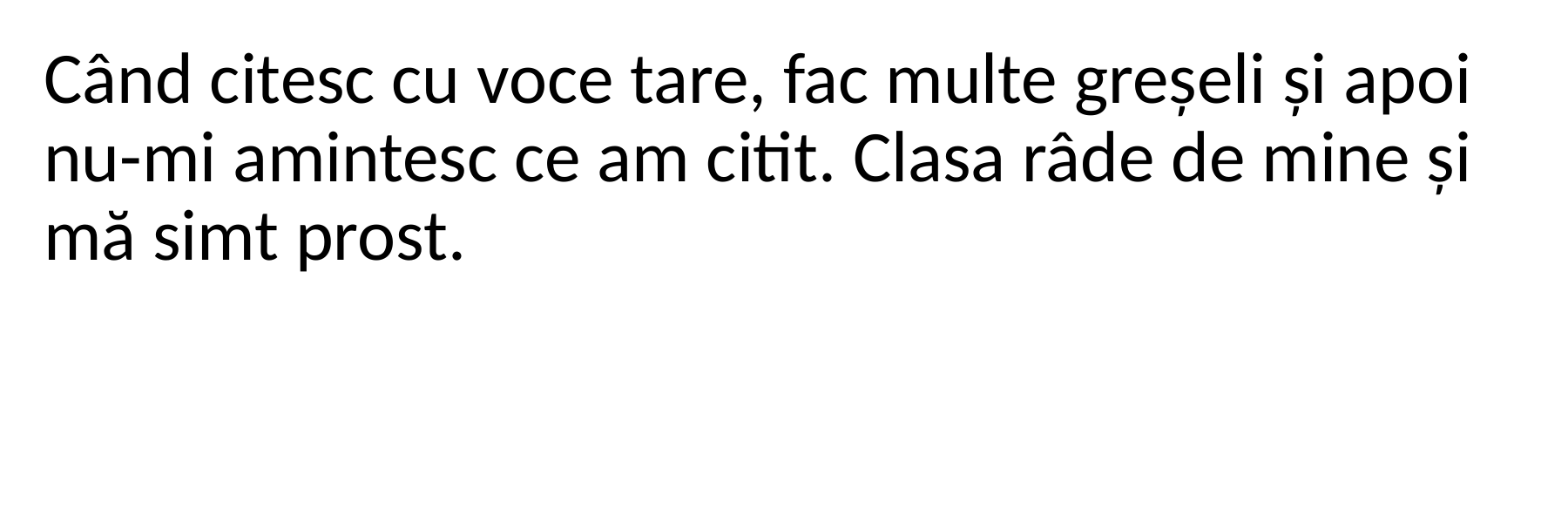

Când citesc cu voce tare, fac multe greșeli și apoi nu-mi amintesc ce am citit. Clasa râde de mine și mă simt prost.